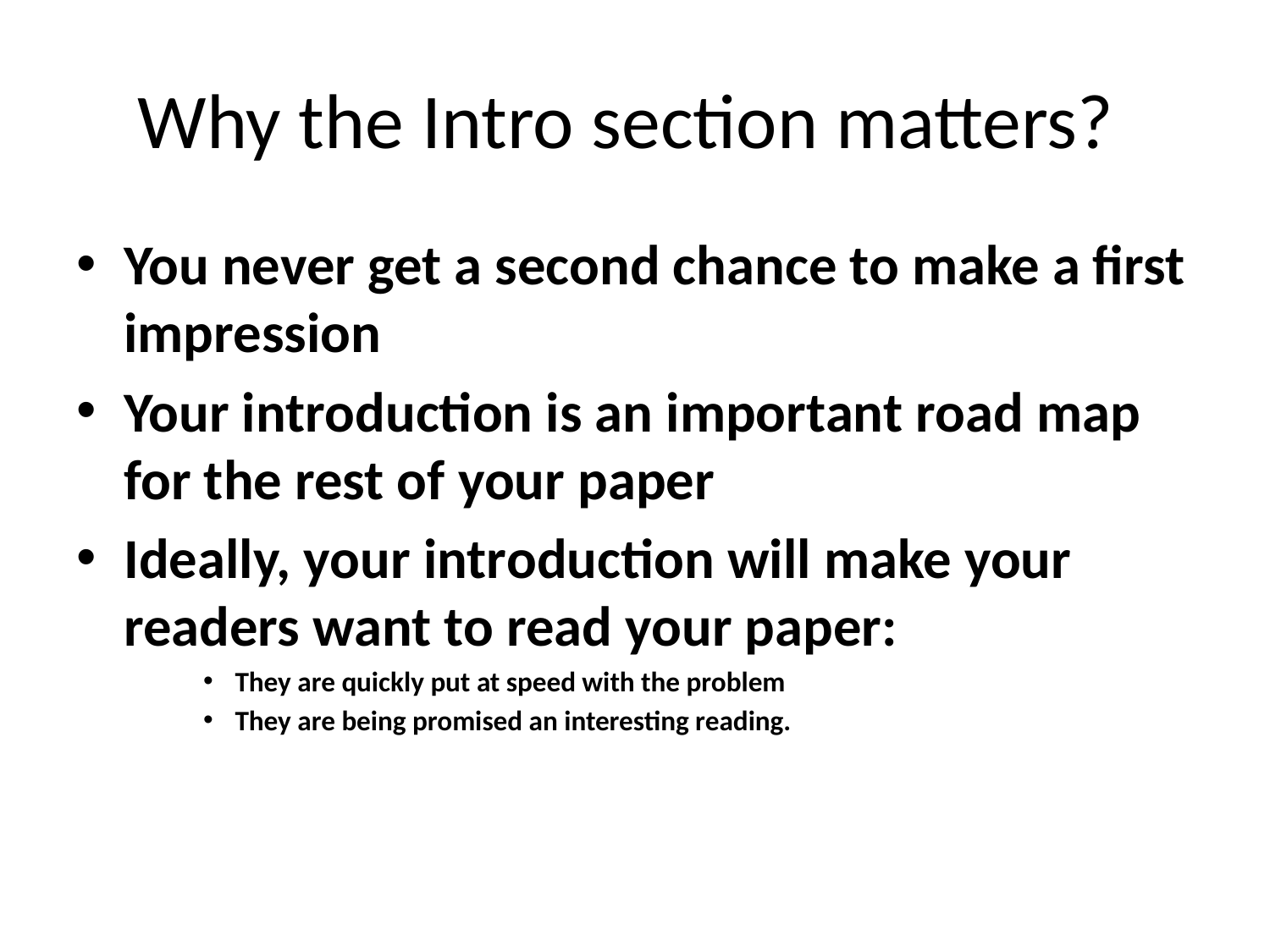

# Why the Intro section matters?
You never get a second chance to make a first impression
Your introduction is an important road map for the rest of your paper
Ideally, your introduction will make your readers want to read your paper:
They are quickly put at speed with the problem
They are being promised an interesting reading.